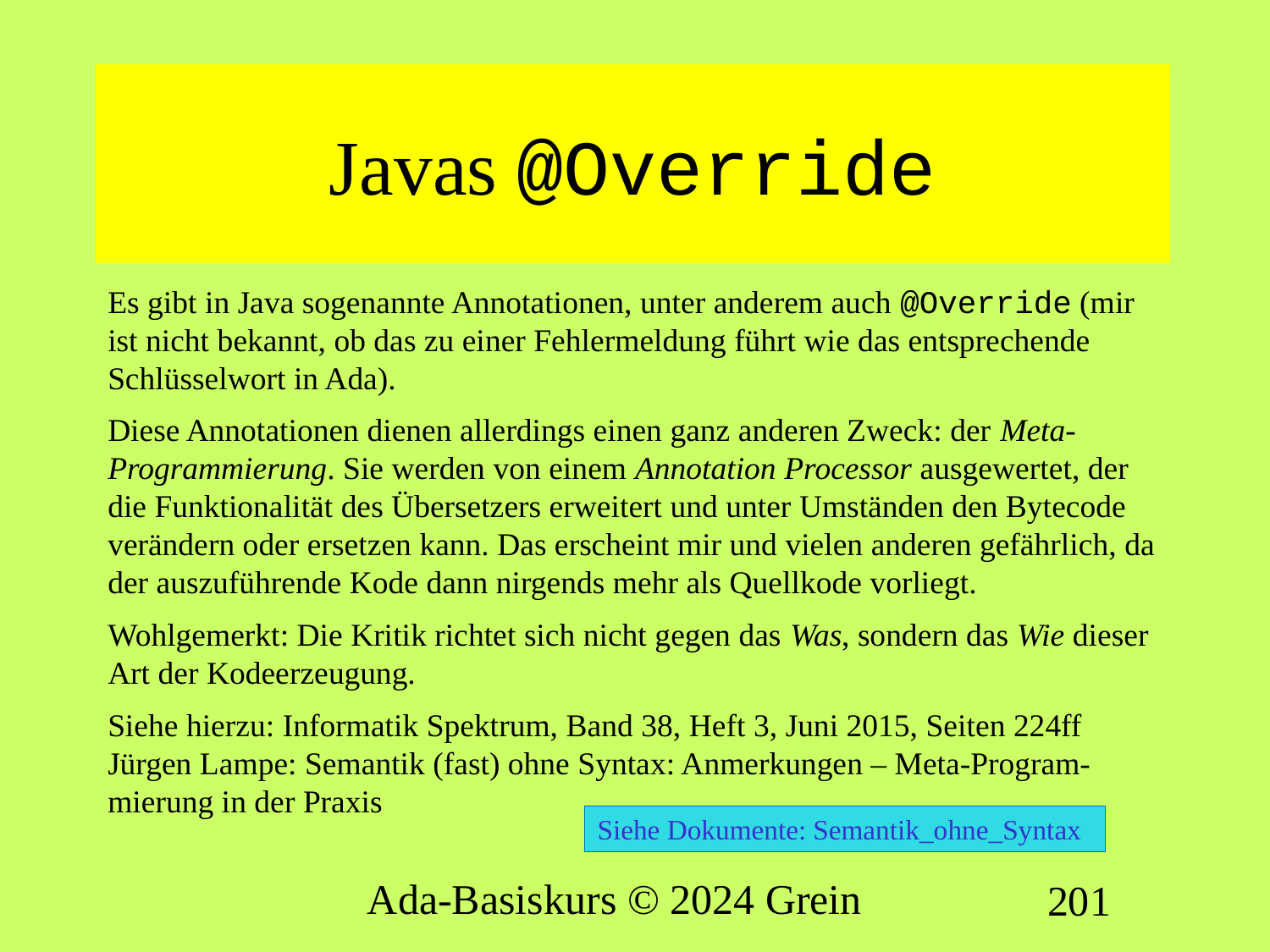

# Javas @Override
Es gibt in Java sogenannte Annotationen, unter anderem auch @Override (mir ist nicht bekannt, ob das zu einer Fehlermeldung führt wie das entsprechende Schlüsselwort in Ada).
Diese Annotationen dienen allerdings einen ganz anderen Zweck: der Meta-Programmierung. Sie werden von einem Annotation Processor ausgewertet, der die Funktionalität des Übersetzers erweitert und unter Umständen den Bytecode verändern oder ersetzen kann. Das erscheint mir und vielen anderen gefährlich, da der auszuführende Kode dann nirgends mehr als Quellkode vorliegt.
Wohlgemerkt: Die Kritik richtet sich nicht gegen das Was, sondern das Wie dieser Art der Kodeerzeugung.
Siehe hierzu: Informatik Spektrum, Band 38, Heft 3, Juni 2015, Seiten 224ff
Jürgen Lampe: Semantik (fast) ohne Syntax: Anmerkungen – Meta-Program-mierung in der Praxis
Siehe Dokumente: Semantik_ohne_Syntax
Ada-Basiskurs © 2024 Grein
201